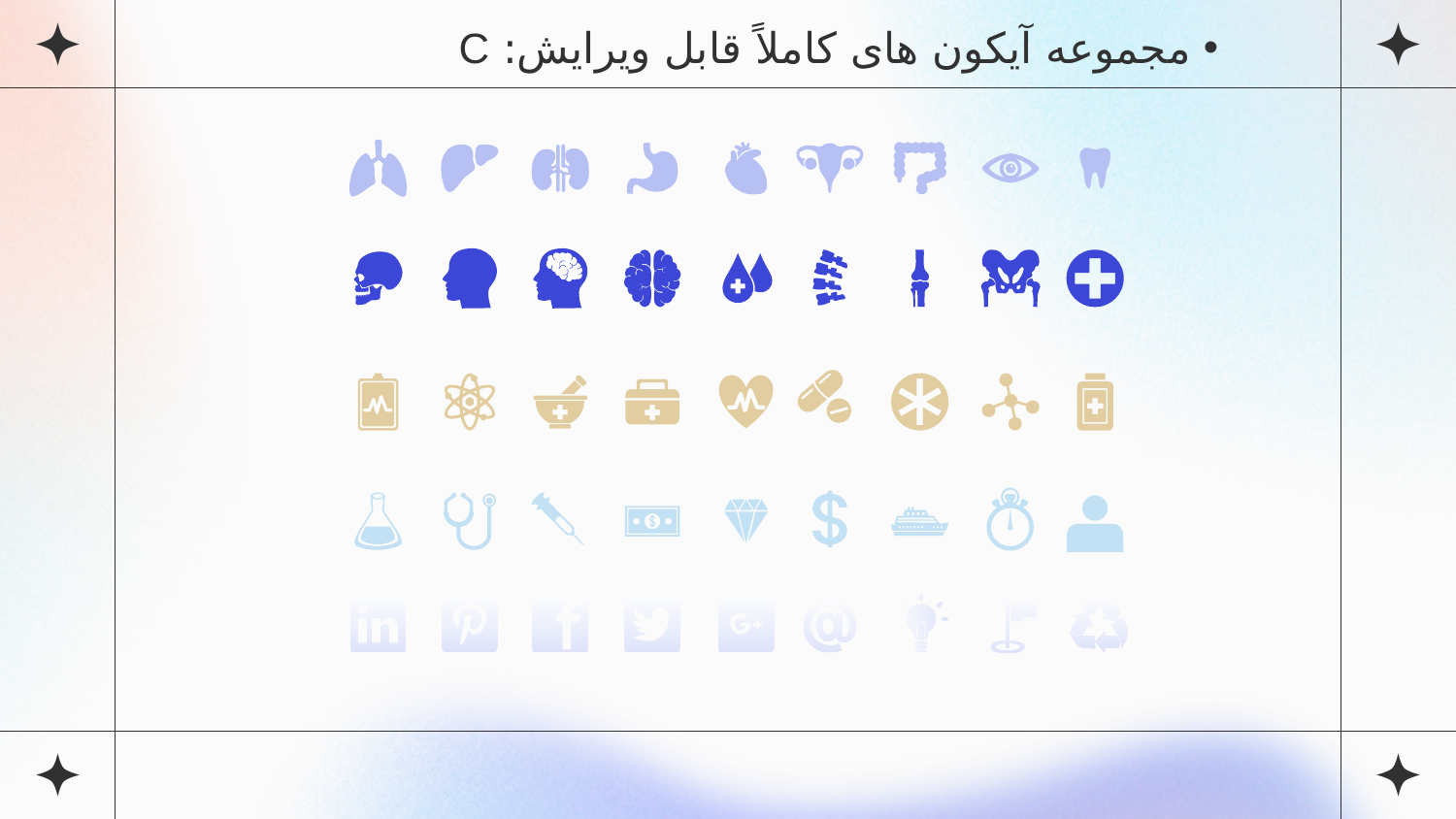

مجموعه آیکون های کاملاً قابل ویرایش: C

20begir.com